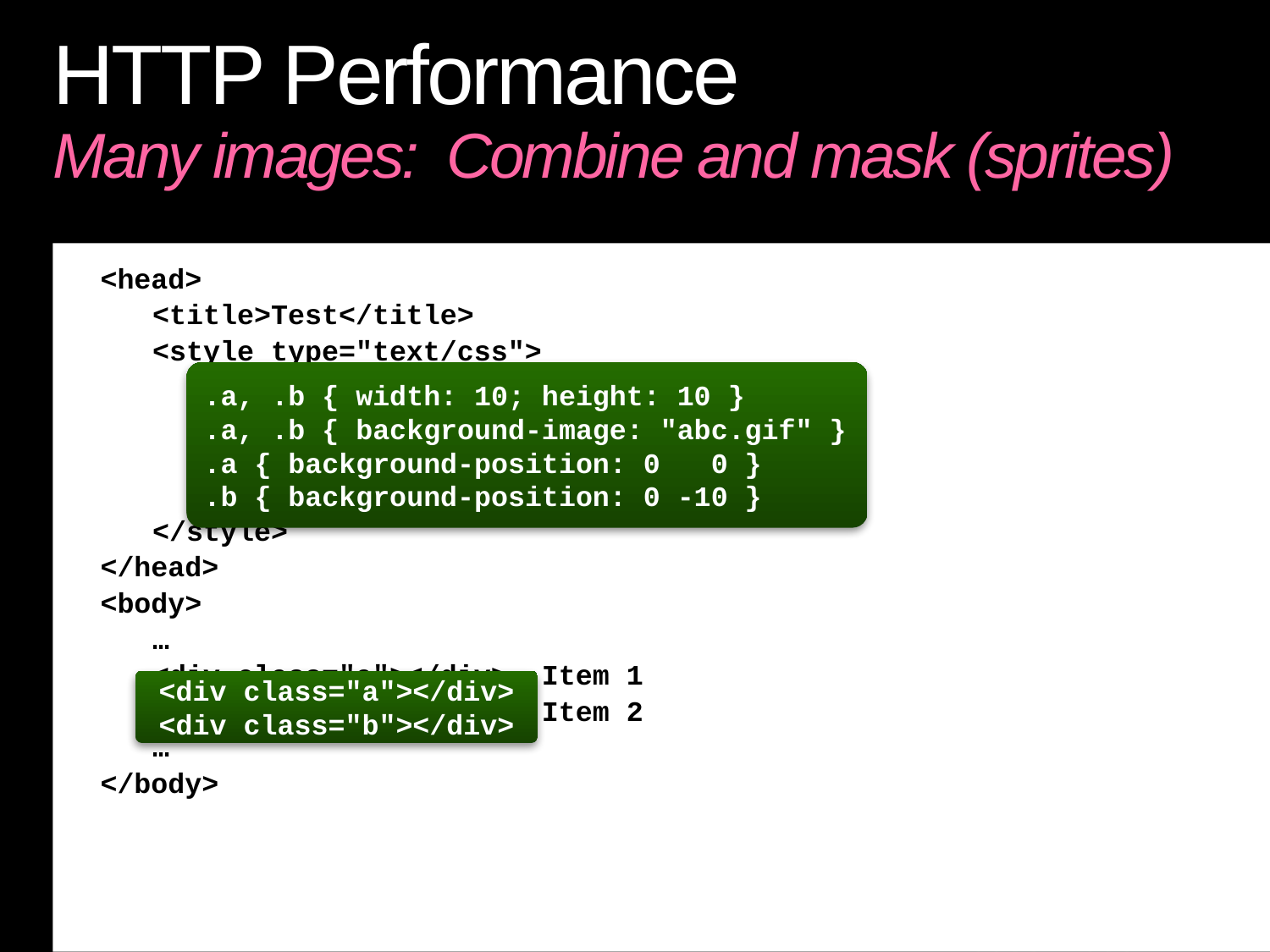

# HTTP Performance Many images:  Combine and mask (sprites)
<head>
<title>Test</title>
<style type="text/css">
.a, .b { width: 10; height: 10 }
.a, .b { background-image: "abc.gif" }
.a { background-position: 0   0 }
.b { background-position: 0 -10 }
</style>
</head>
<body>
…
<div class="a"></div>  Item 1
<div class="b"></div>  Item 2
…
</body>
.a, .b { width: 10; height: 10 }
.a, .b { background-image: "abc.gif" }
.a { background-position: 0   0 }
.b { background-position: 0 -10 }
<div class="a"></div>
<div class="b"></div>